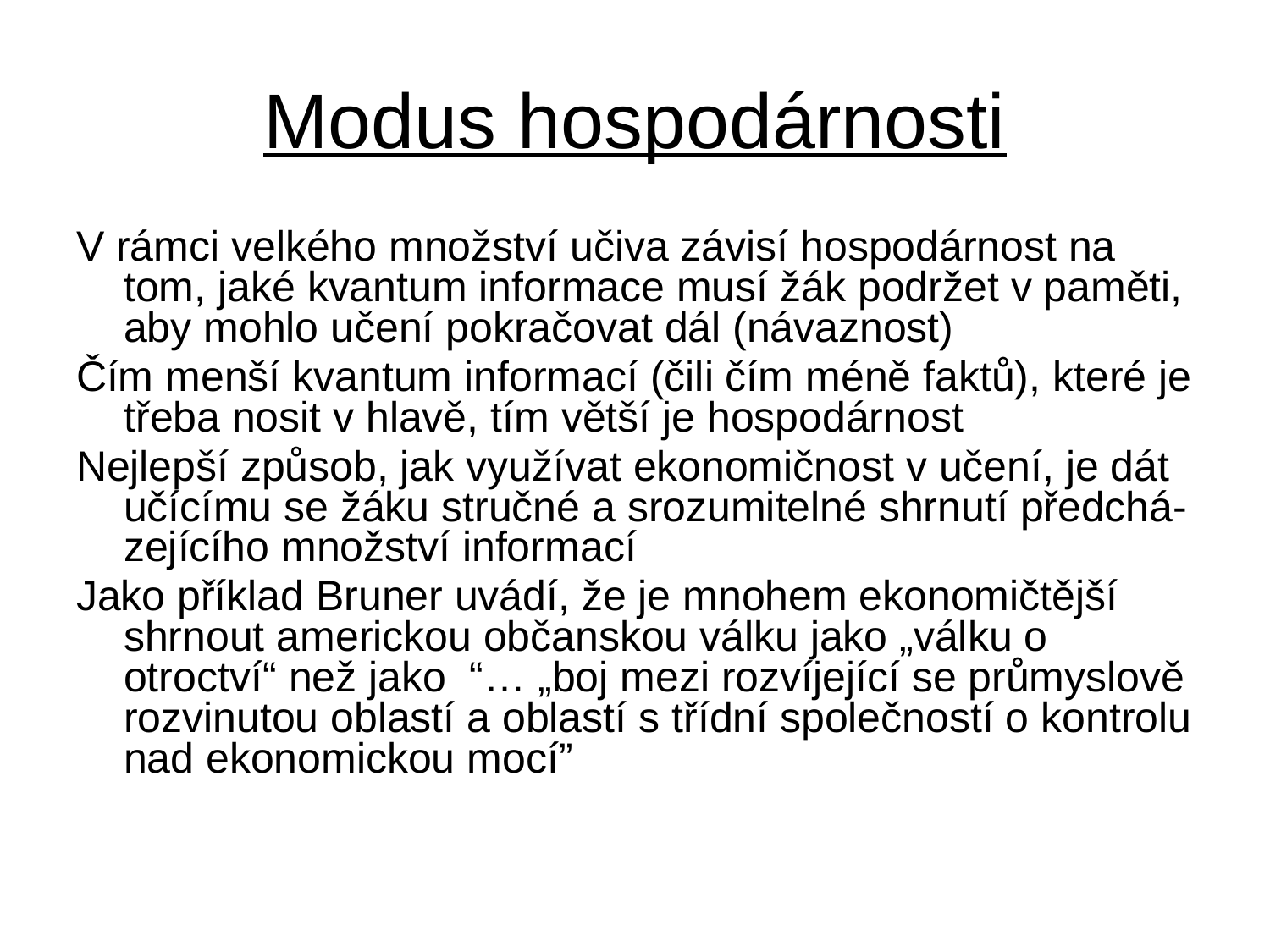

# Modus hospodárnosti
V rámci velkého množství učiva závisí hospodárnost na tom, jaké kvantum informace musí žák podržet v paměti, aby mohlo učení pokračovat dál (návaznost)
Čím menší kvantum informací (čili čím méně faktů), které je třeba nosit v hlavě, tím větší je hospodárnost
Nejlepší způsob, jak využívat ekonomičnost v učení, je dát učícímu se žáku stručné a srozumitelné shrnutí předchá- zejícího množství informací
Jako příklad Bruner uvádí, že je mnohem ekonomičtější shrnout americkou občanskou válku jako „válku o otroctví“ než jako  “… „boj mezi rozvíjející se průmyslově rozvinutou oblastí a oblastí s třídní společností o kontrolu nad ekonomickou mocí”